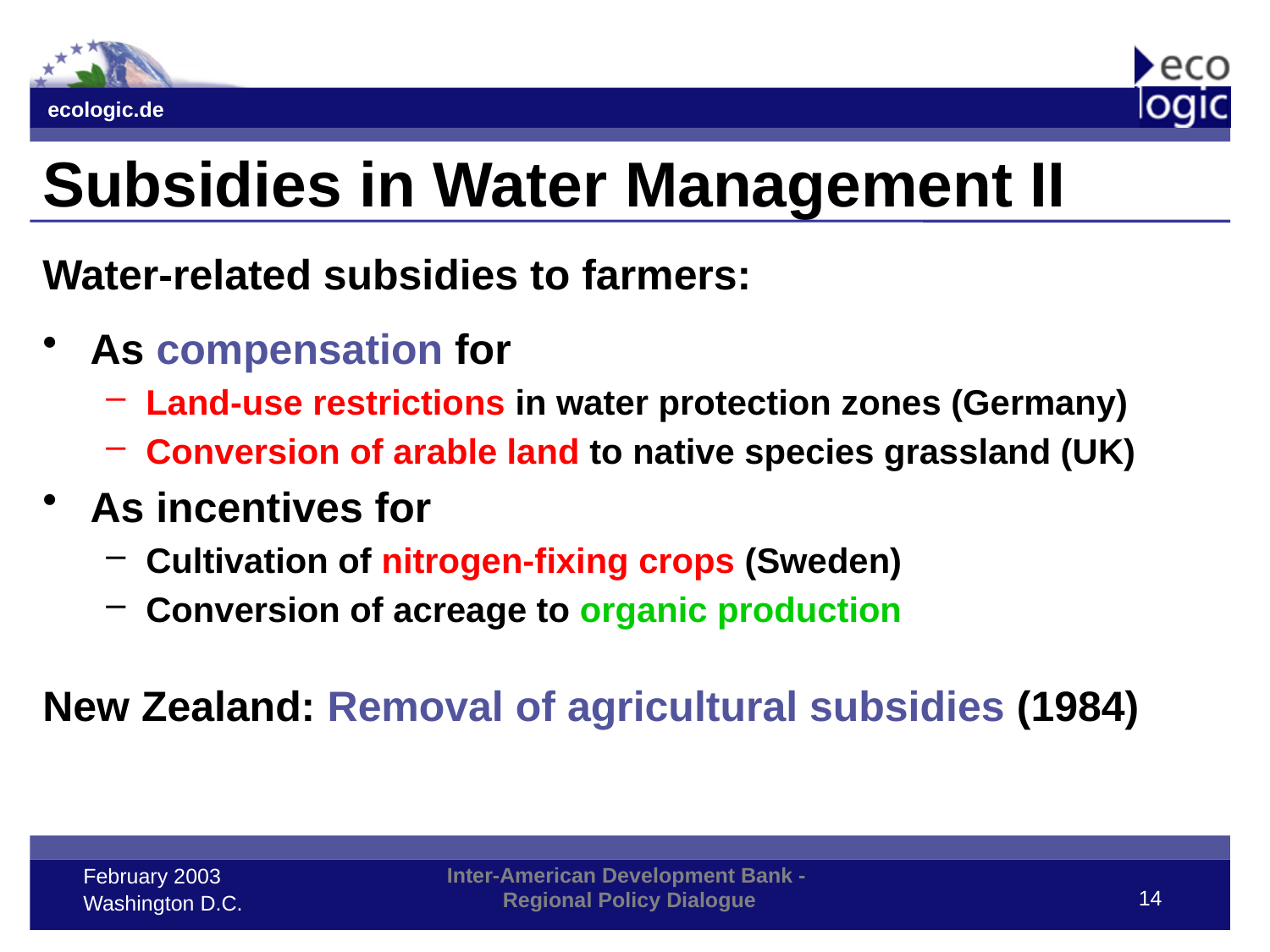

# Subsidies in Water Management II
Water-related subsidies to farmers:
As compensation for
Land-use restrictions in water protection zones (Germany)
Conversion of arable land to native species grassland (UK)
As incentives for
Cultivation of nitrogen-fixing crops (Sweden)
Conversion of acreage to organic production

New Zealand: Removal of agricultural subsidies (1984)

14